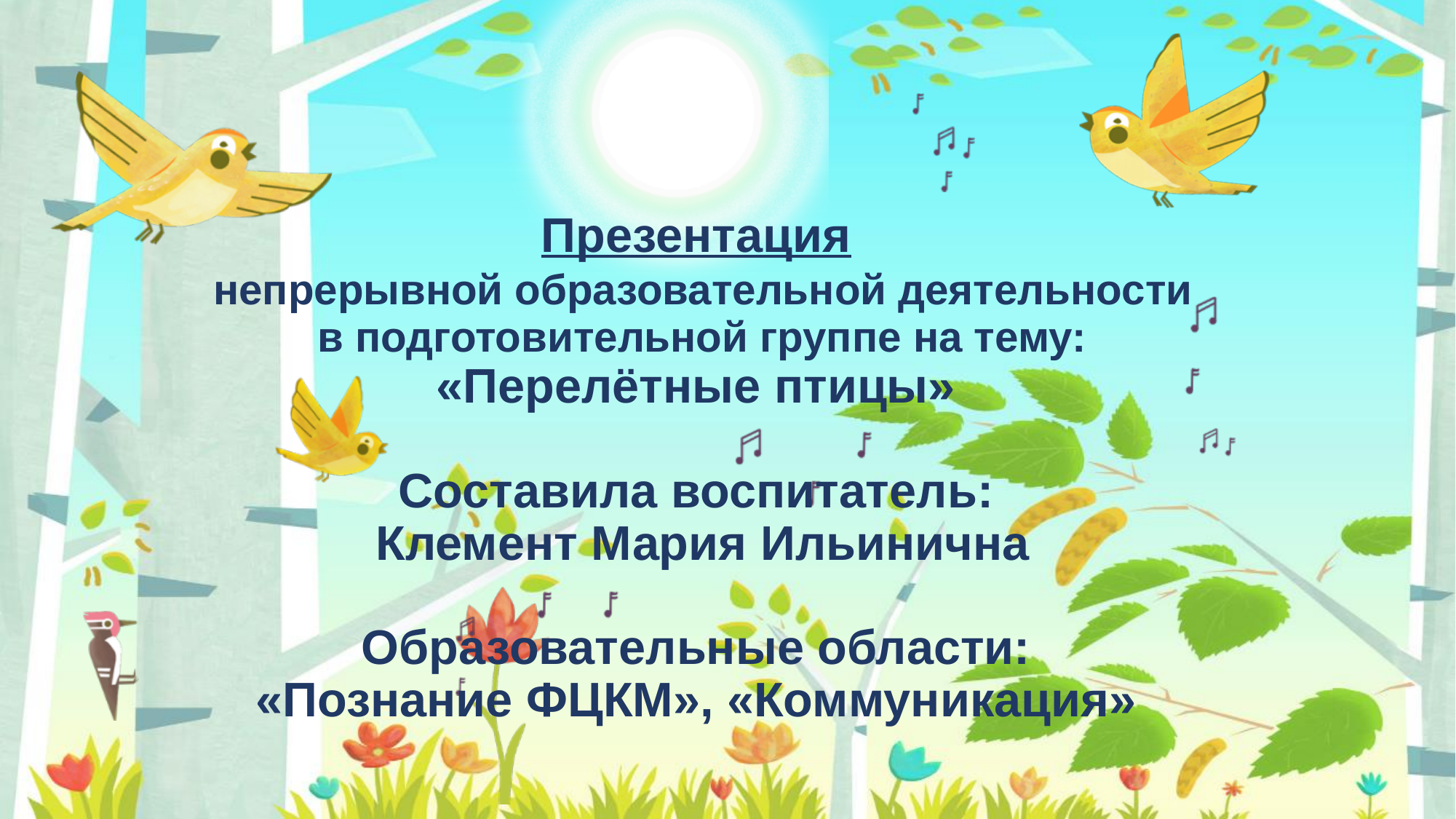

# Презентация непрерывной образовательной деятельности в подготовительной группе на тему: «Перелётные птицы» Составила воспитатель: Клемент Мария Ильинична Образовательные области: «Познание ФЦКМ», «Коммуникация»